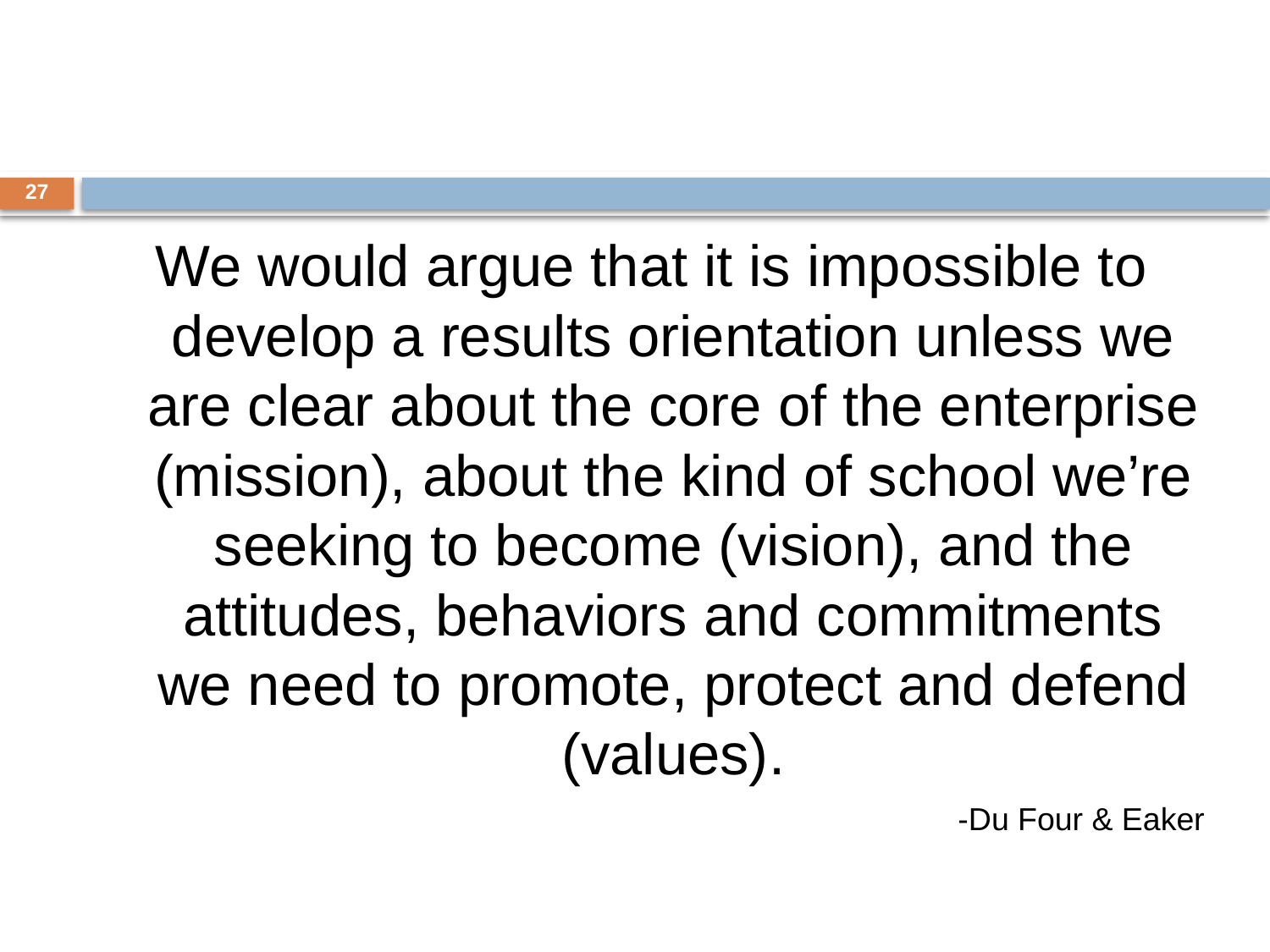

27
We would argue that it is impossible to develop a results orientation unless we are clear about the core of the enterprise (mission), about the kind of school we’re seeking to become (vision), and the attitudes, behaviors and commitments we need to promote, protect and defend (values).
-Du Four & Eaker